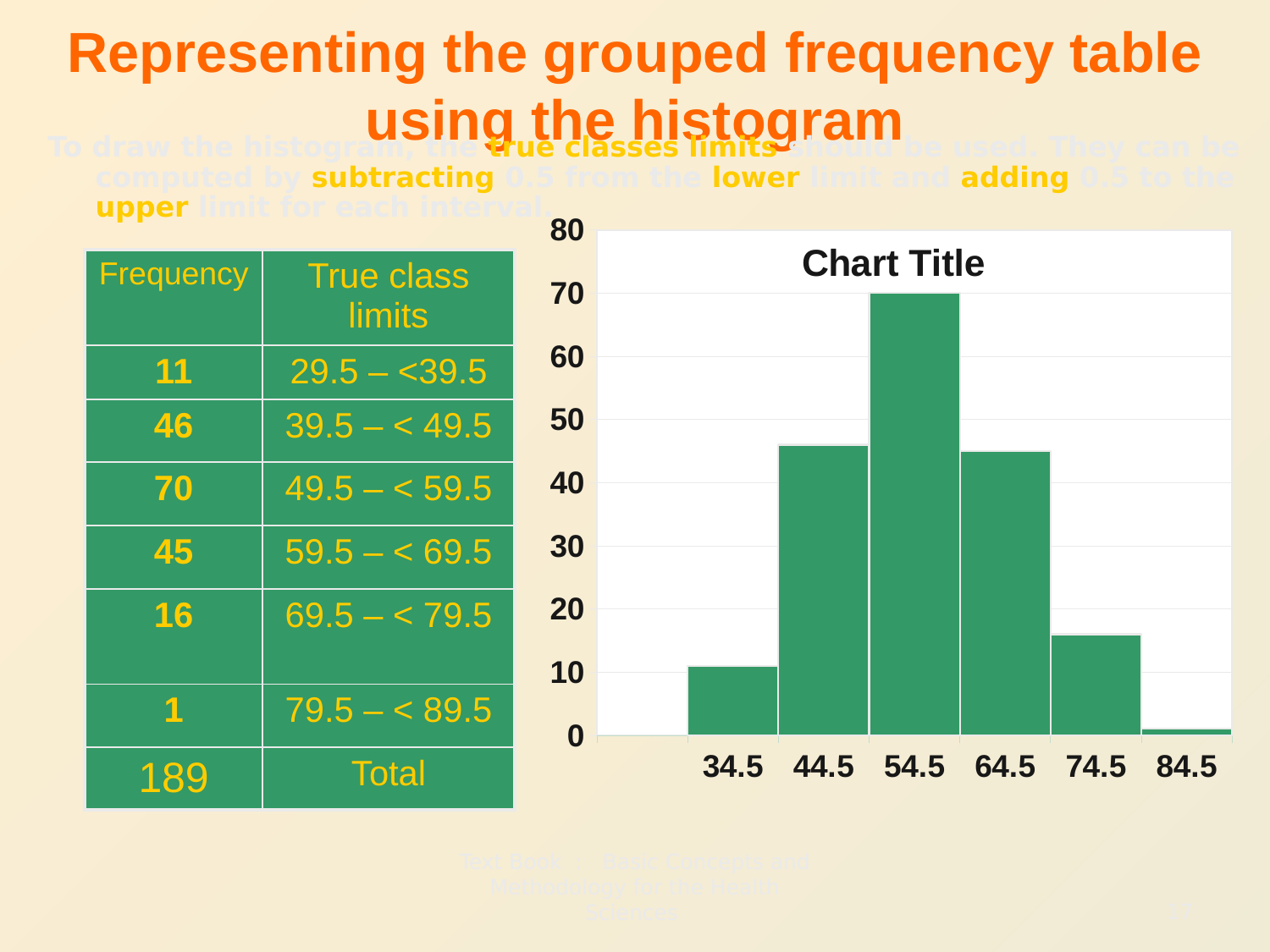

# Representing the grouped frequency table using the histogram
To draw the histogram, the true classes limits should be used. They can be computed by subtracting 0.5 from the lower limit and adding 0.5 to the upper limit for each interval.

### Chart:

| Category |  |
|---|---|
|  | None |
| 34.5 | 11.0 |
| 44.5 | 46.0 |
| 54.5 | 70.0 |
| 64.5 | 45.0 |
| 74.5 | 16.0 |
| 84.5 | 1.0 |

| Frequency | True class limits |
| --- | --- |
| 11 | 29.5 – <39.5 |
| 46 | 39.5 – < 49.5 |
| 70 | 49.5 – < 59.5 |
| 45 | 59.5 – < 69.5 |
| 16 | 69.5 – < 79.5 |
| 1 | 79.5 – < 89.5 |
| 189 | Total |
17
Text Book  :   Basic Concepts and Methodology for the Health Sciences